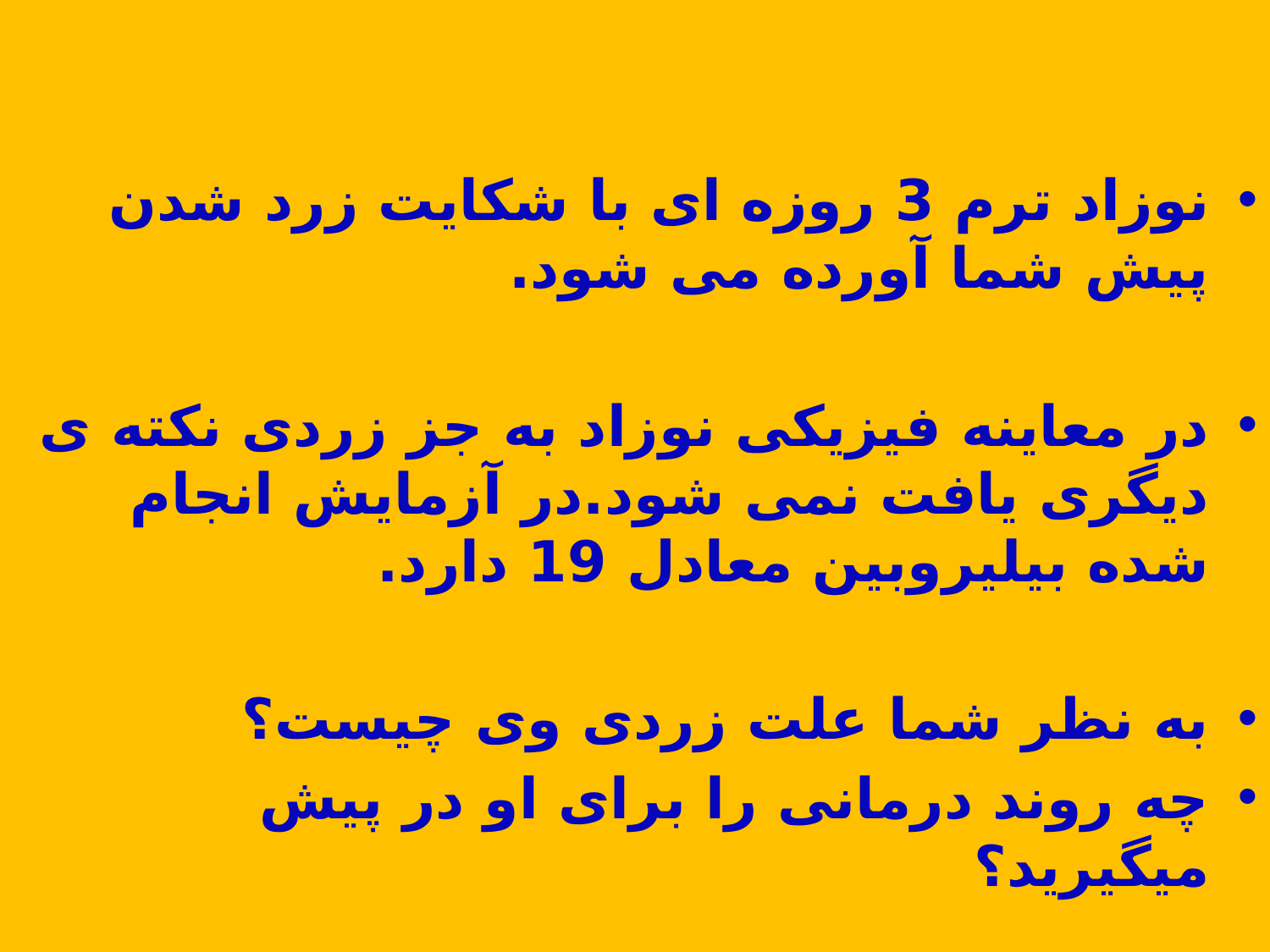

نوزاد ترم 3 روزه ای با شکایت زرد شدن پیش شما آورده می شود.

در معاینه فیزیکی نوزاد به جز زردی نکته ی دیگری یافت نمی شود.در آزمایش انجام شده بیلیروبین معادل 19 دارد.

به نظر شما علت زردی وی چیست؟
چه روند درمانی را برای او در پیش میگیرید؟

#